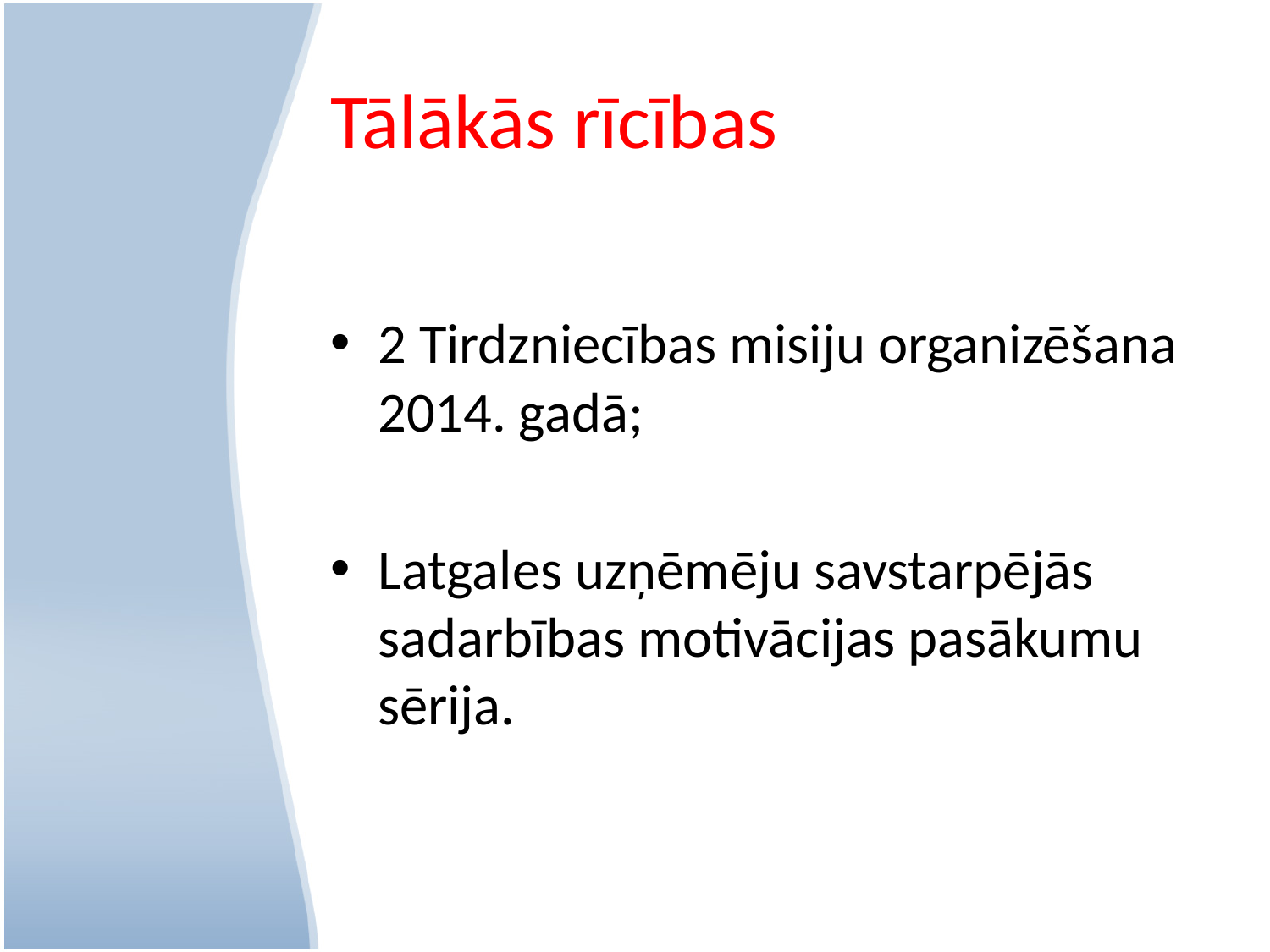

# Tālākās rīcības

2 Tirdzniecības misiju organizēšana 2014. gadā;

Latgales uzņēmēju savstarpējās sadarbības motivācijas pasākumu sērija.